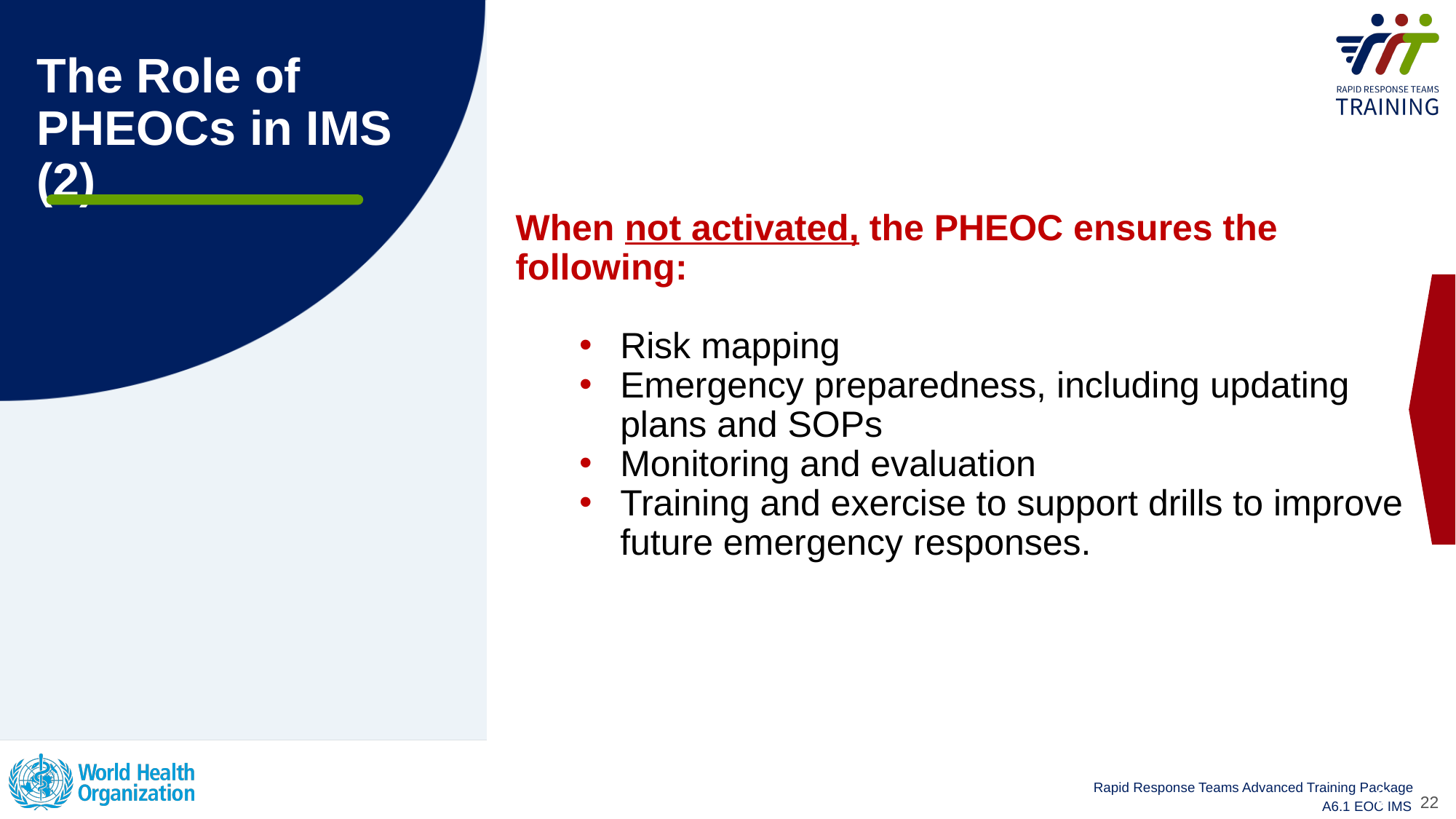

# The Role of PHEOCs in IMS (2)

When not activated, the PHEOC ensures the following:

Risk mapping
Emergency preparedness, including updating plans and SOPs
Monitoring and evaluation
Training and exercise to support drills to improve future emergency responses.

22